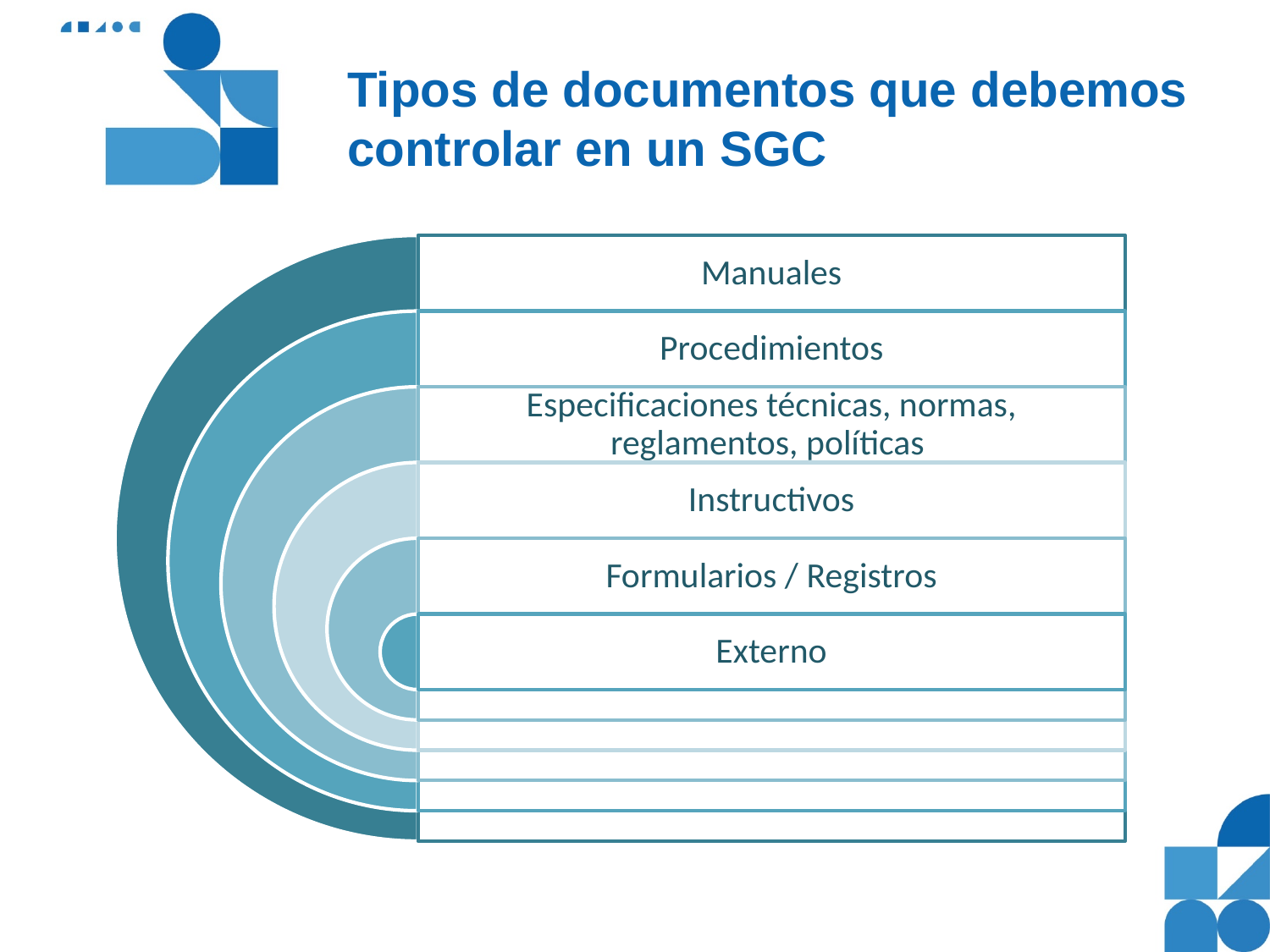

# Tipos de documentos que debemos controlar en un SGC
Manuales
Procedimientos
Especificaciones técnicas, normas, reglamentos, políticas
Instructivos
Formularios / Registros
Externo